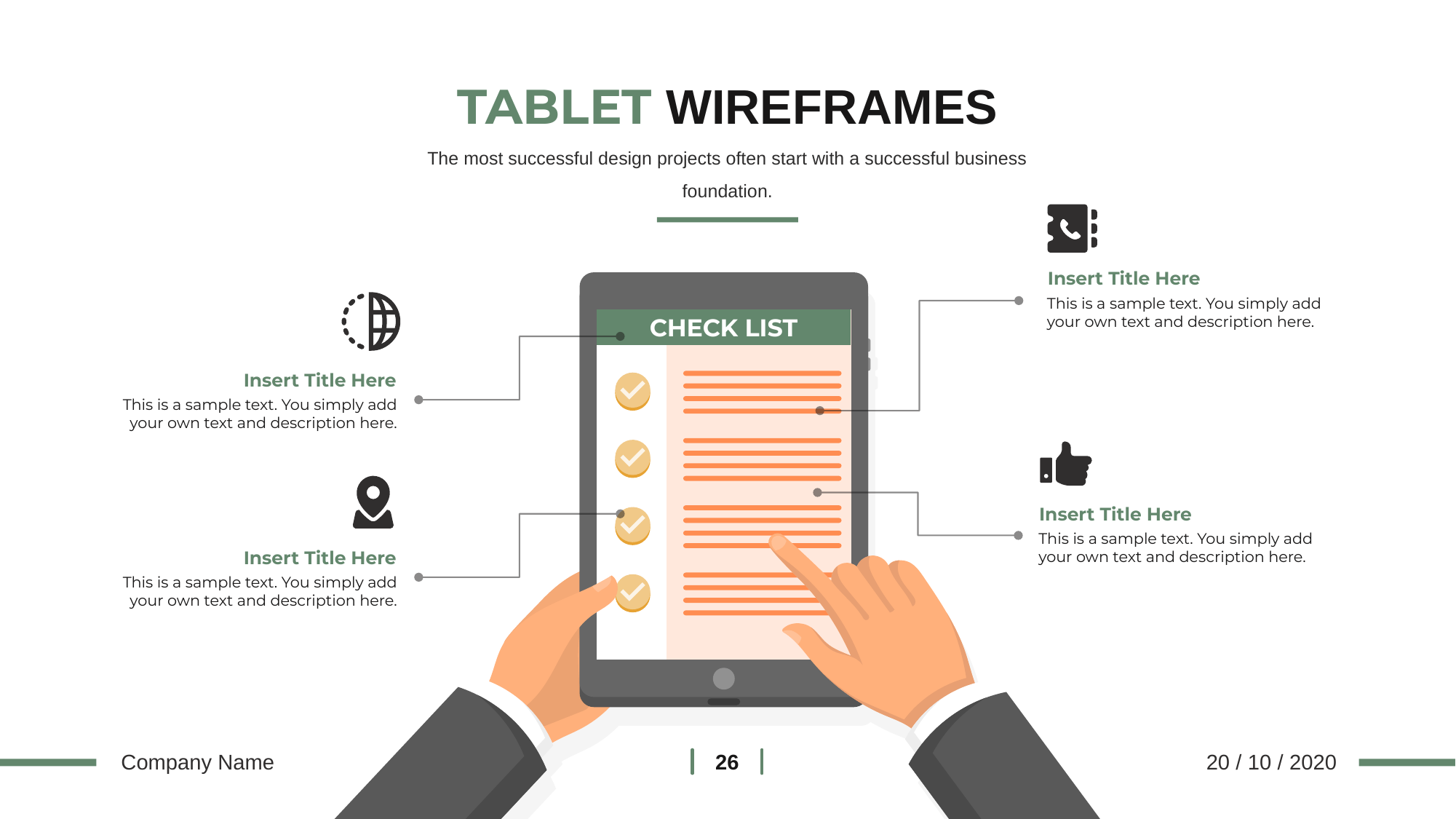

TABLET WIREFRAMES
The most successful design projects often start with a successful business foundation.

Insert Title Here
This is a sample text. You simply add your own text and description here.

CHECK LIST

Insert Title Here
This is a sample text. You simply add your own text and description here.

Insert Title Here
This is a sample text. You simply add your own text and description here.
Insert Title Here
This is a sample text. You simply add your own text and description here.
Company Name
20 / 10 / 2020